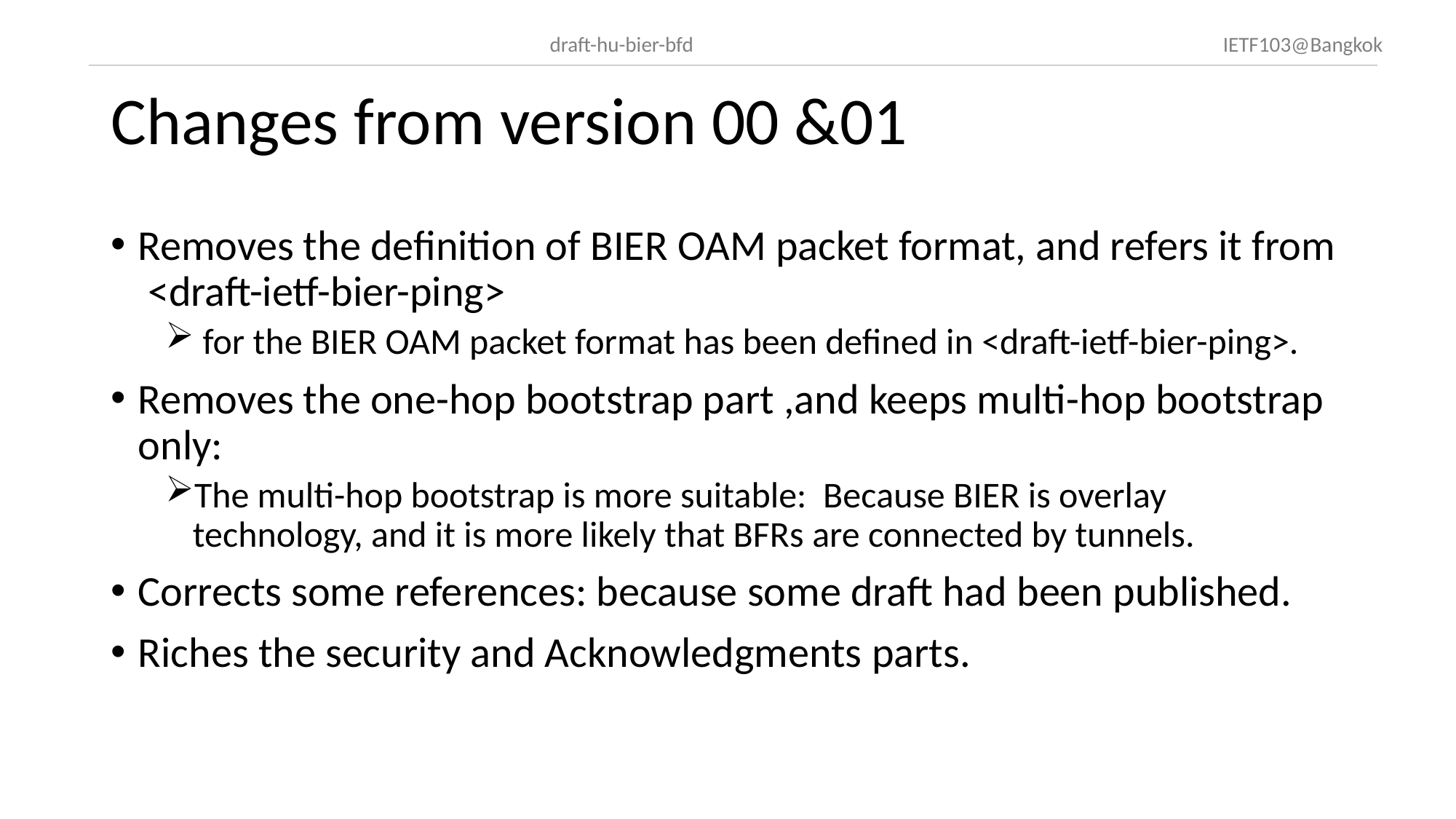

# Changes from version 00 &01
Removes the definition of BIER OAM packet format, and refers it from  <draft-ietf-bier-ping>
 for the BIER OAM packet format has been defined in <draft-ietf-bier-ping>.
Removes the one-hop bootstrap part ,and keeps multi-hop bootstrap only:
The multi-hop bootstrap is more suitable:  Because BIER is overlay technology, and it is more likely that BFRs are connected by tunnels.
Corrects some references: because some draft had been published.
Riches the security and Acknowledgments parts.